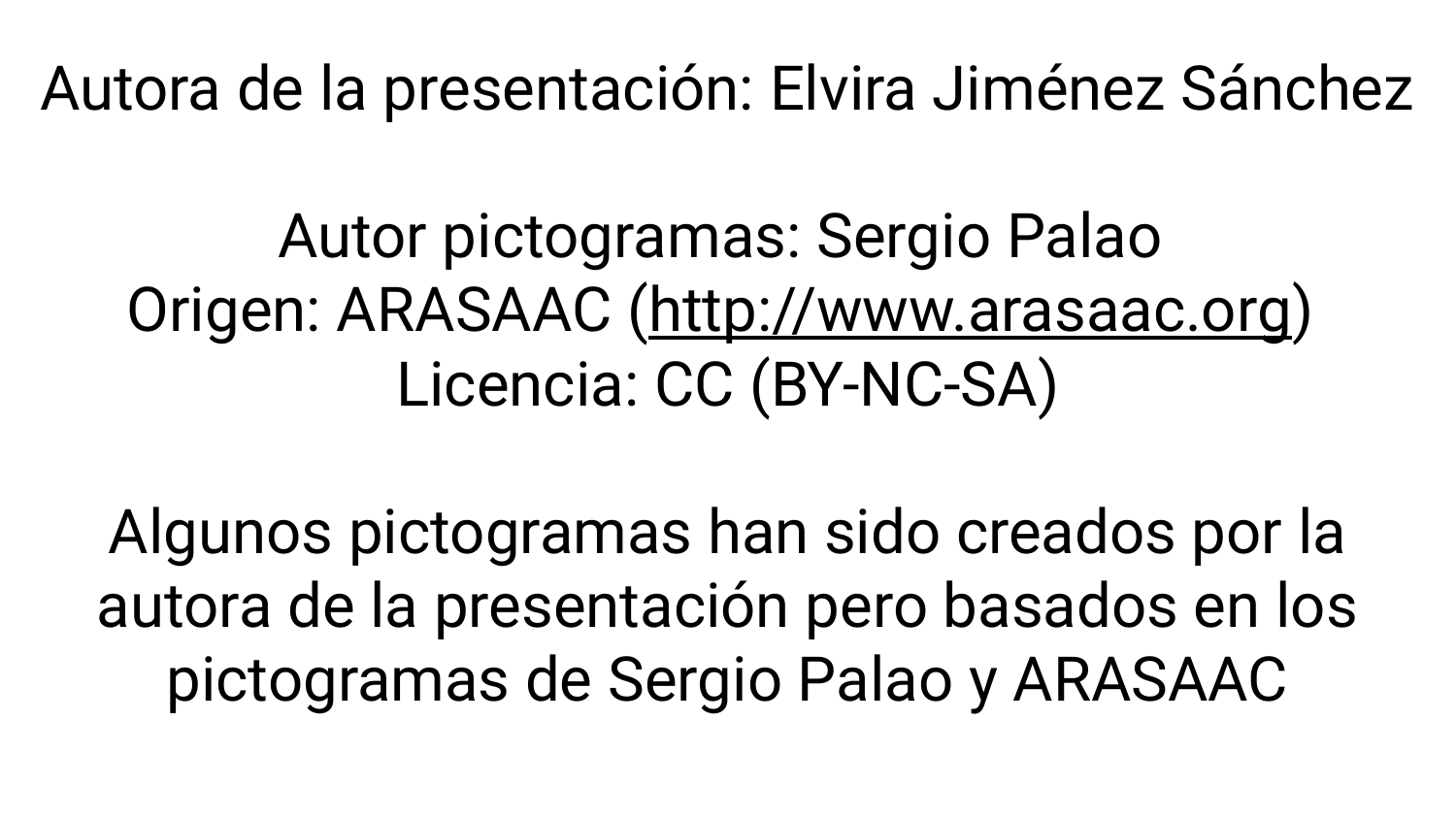

Autora de la presentación: Elvira Jiménez Sánchez

Autor pictogramas: Sergio Palao
Origen: ARASAAC (http://www.arasaac.org)
Licencia: CC (BY-NC-SA)

Algunos pictogramas han sido creados por la autora de la presentación pero basados en los pictogramas de Sergio Palao y ARASAAC